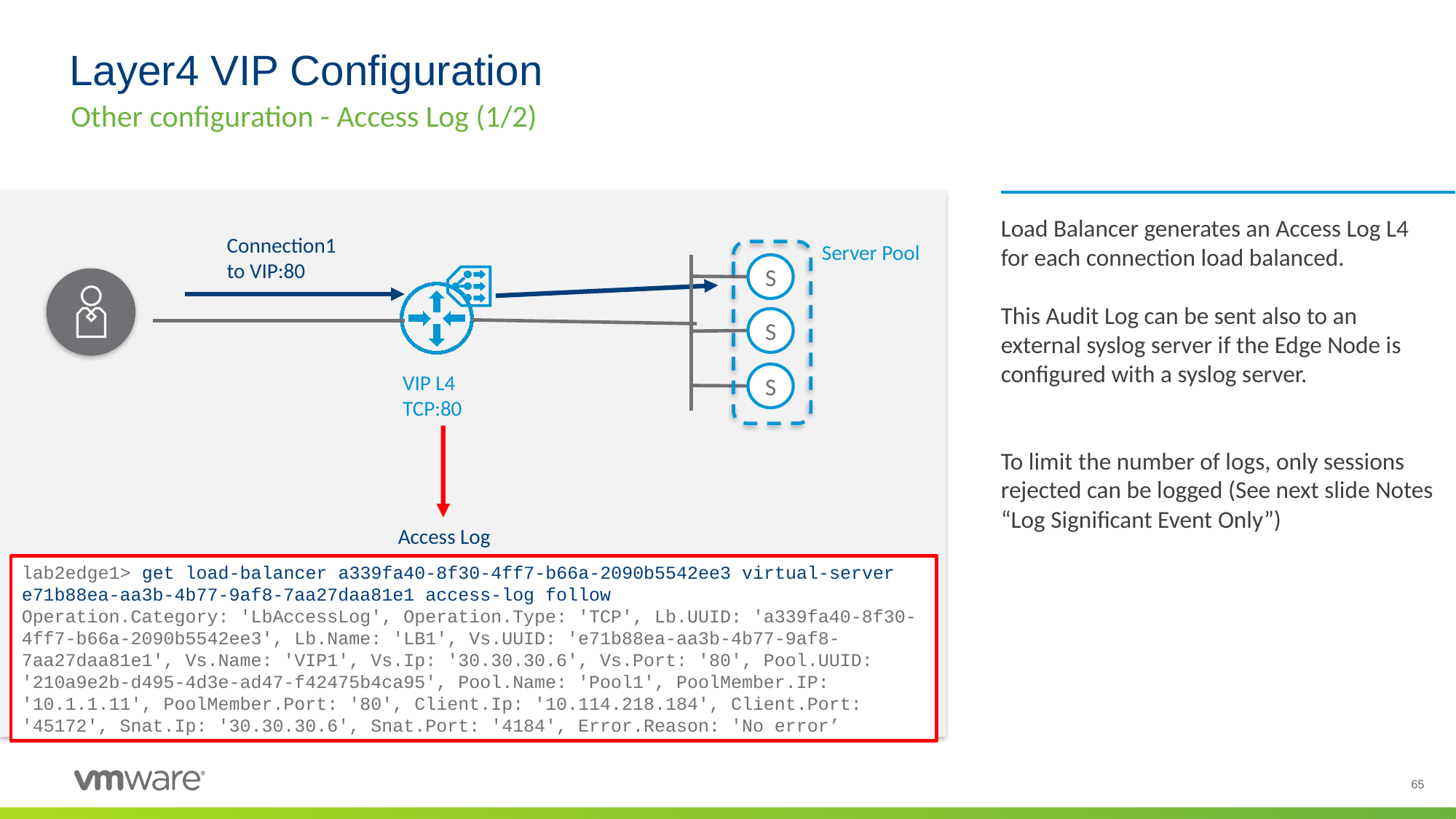

# Layer4 VIP Configuration
Other configuration - Access Log (1/2)
Load Balancer generates an Access Log L4 for each connection load balanced.

This Audit Log can be sent also to an external syslog server if the Edge Node is configured with a syslog server.

To limit the number of logs, only sessions rejected can be logged (See next slide Notes “Log Significant Event Only”)

Connection1
to VIP:80
Server Pool

S

S
VIP L4
TCP:80
S
Access Log
lab2edge1> get load-balancer a339fa40-8f30-4ff7-b66a-2090b5542ee3 virtual-server e71b88ea-aa3b-4b77-9af8-7aa27daa81e1 access-log follow
Operation.Category: 'LbAccessLog', Operation.Type: 'TCP', Lb.UUID: 'a339fa40-8f30-4ff7-b66a-2090b5542ee3', Lb.Name: 'LB1', Vs.UUID: 'e71b88ea-aa3b-4b77-9af8-7aa27daa81e1', Vs.Name: 'VIP1', Vs.Ip: '30.30.30.6', Vs.Port: '80', Pool.UUID: '210a9e2b-d495-4d3e-ad47-f42475b4ca95', Pool.Name: 'Pool1', PoolMember.IP: '10.1.1.11', PoolMember.Port: '80', Client.Ip: '10.114.218.184', Client.Port: '45172', Snat.Ip: '30.30.30.6', Snat.Port: '4184', Error.Reason: 'No error’